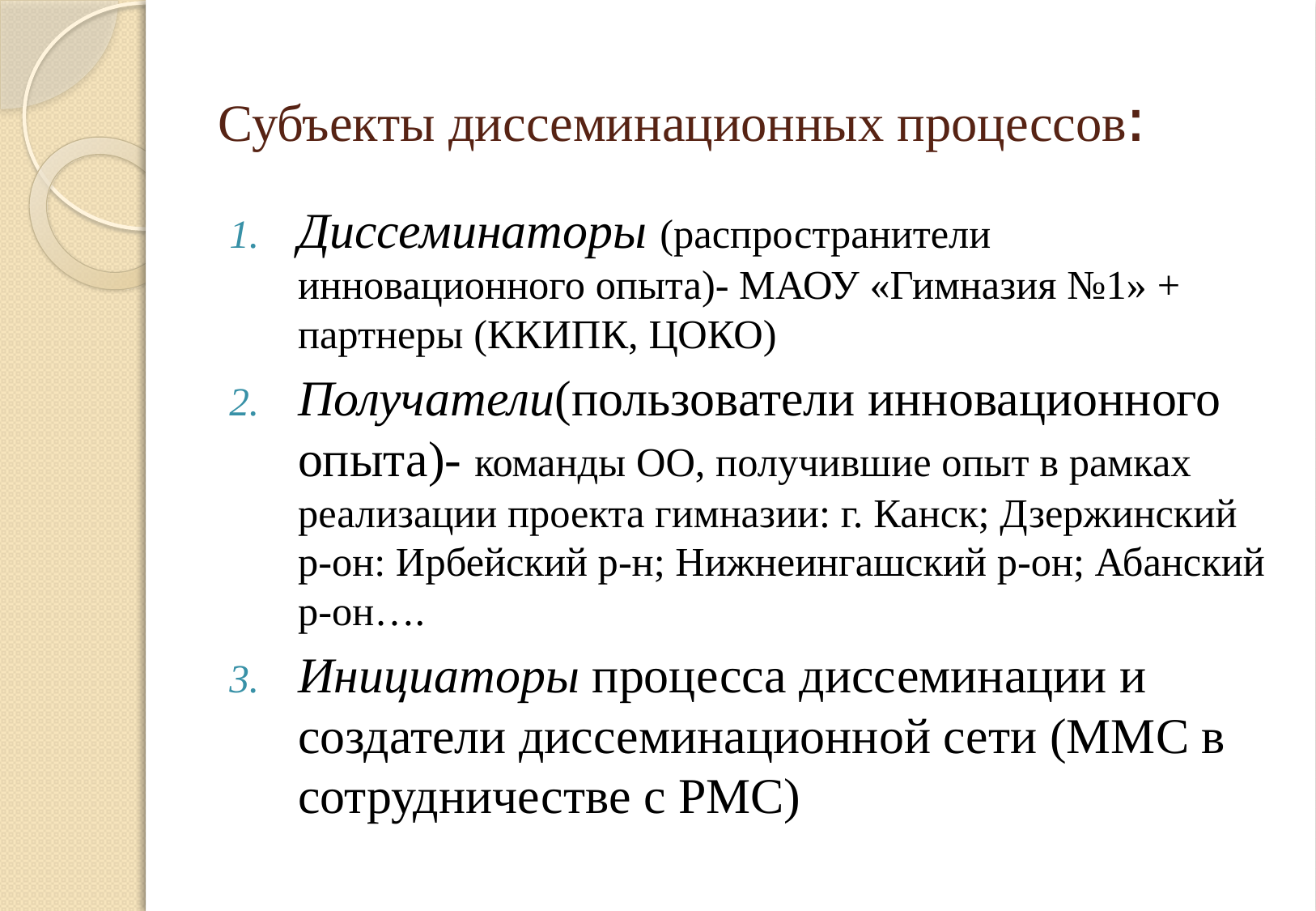

# Субъекты диссеминационных процессов:
Диссеминаторы (распространители инновационного опыта)- МАОУ «Гимназия №1» + партнеры (ККИПК, ЦОКО)
Получатели(пользователи инновационного опыта)- команды ОО, получившие опыт в рамках реализации проекта гимназии: г. Канск; Дзержинский р-он: Ирбейский р-н; Нижнеингашский р-он; Абанский р-он….
Инициаторы процесса диссеминации и создатели диссеминационной сети (ММС в сотрудничестве с РМС)